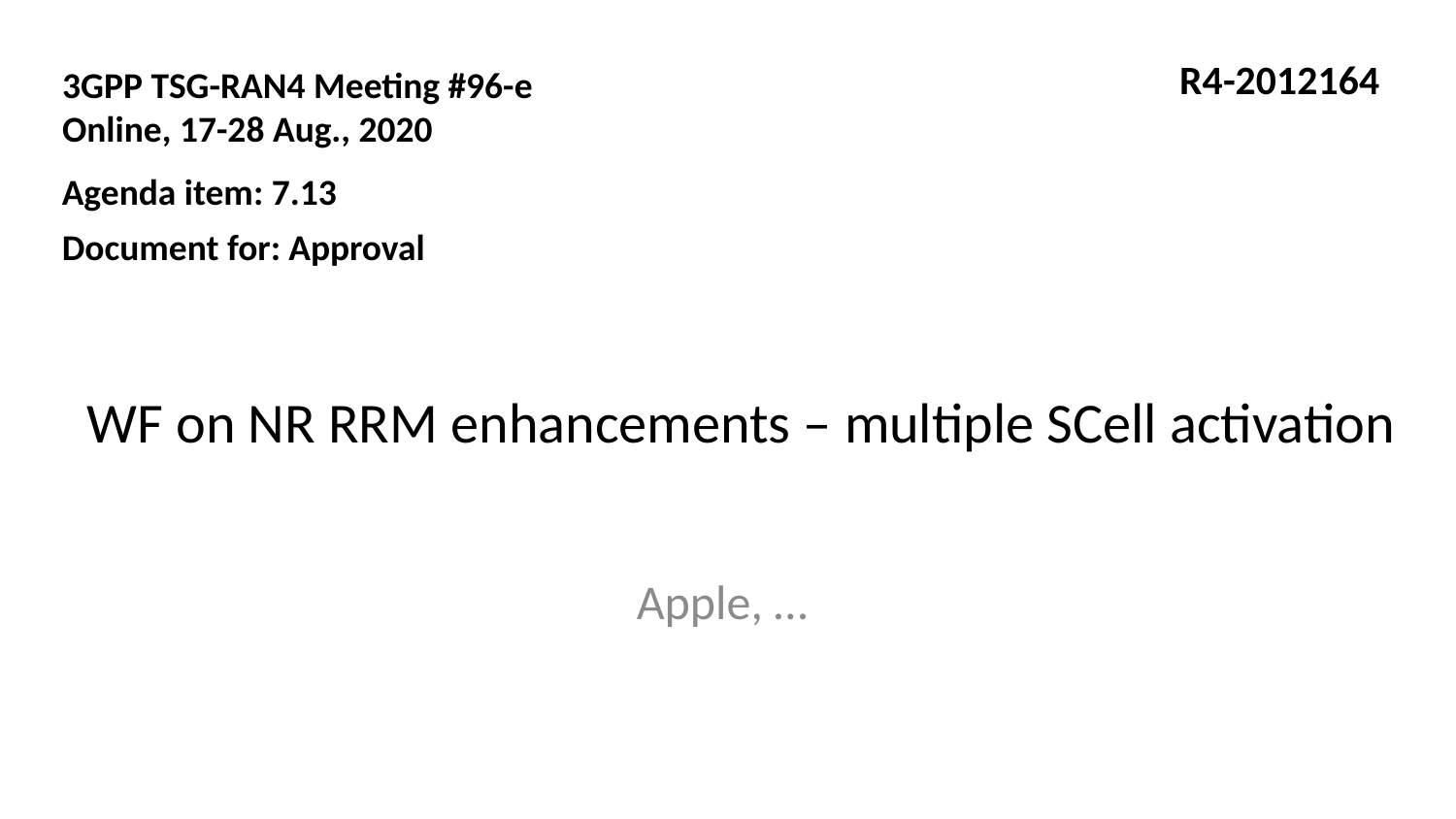

R4-2012164
3GPP TSG-RAN4 Meeting #96-e
Online, 17-28 Aug., 2020
Agenda item: 7.13
Document for: Approval
# WF on NR RRM enhancements – multiple SCell activation
Apple, …